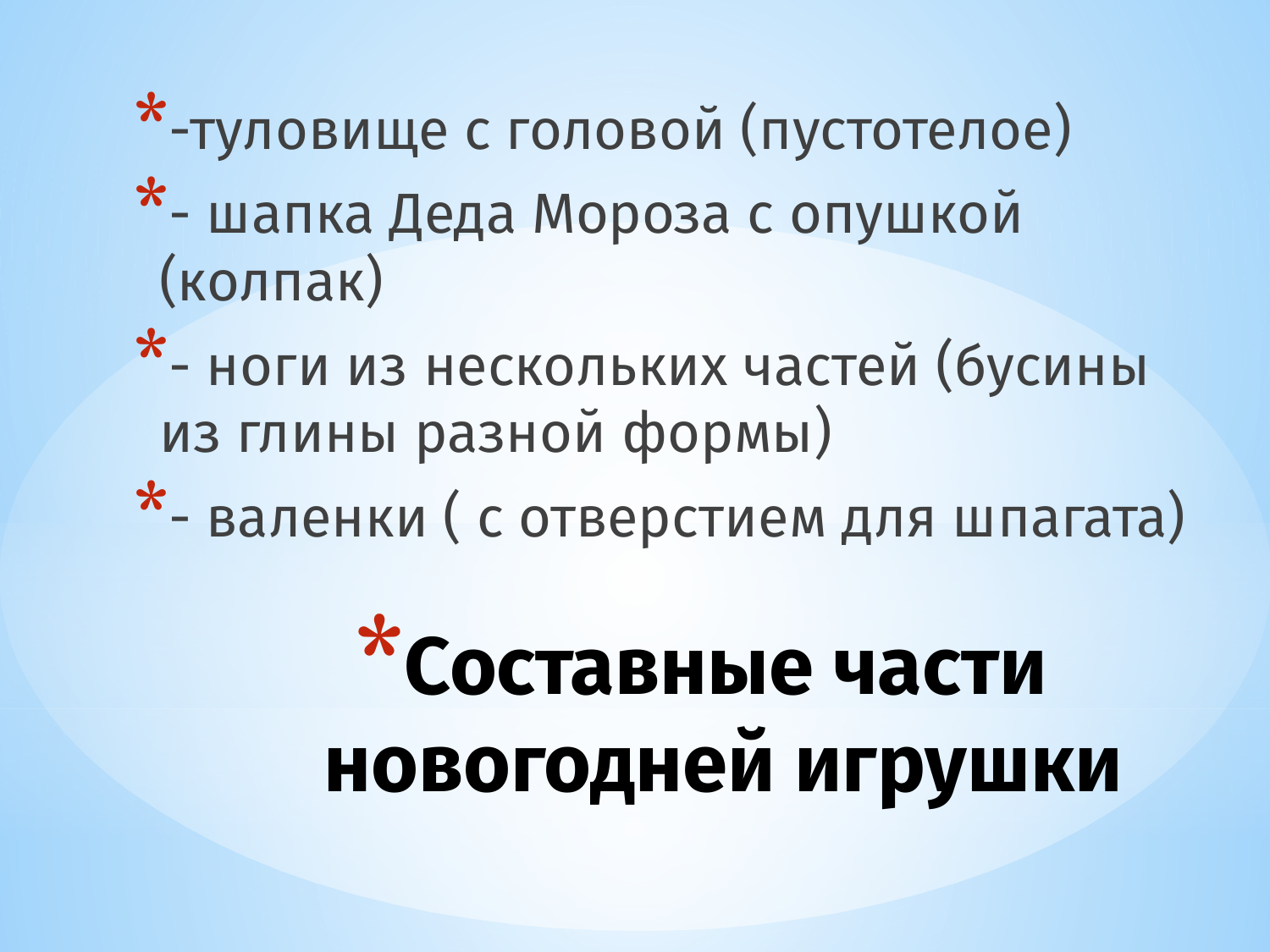

-туловище с головой (пустотелое)
- шапка Деда Мороза с опушкой (колпак)
- ноги из нескольких частей (бусины из глины разной формы)
- валенки ( с отверстием для шпагата)
# Составные части новогодней игрушки